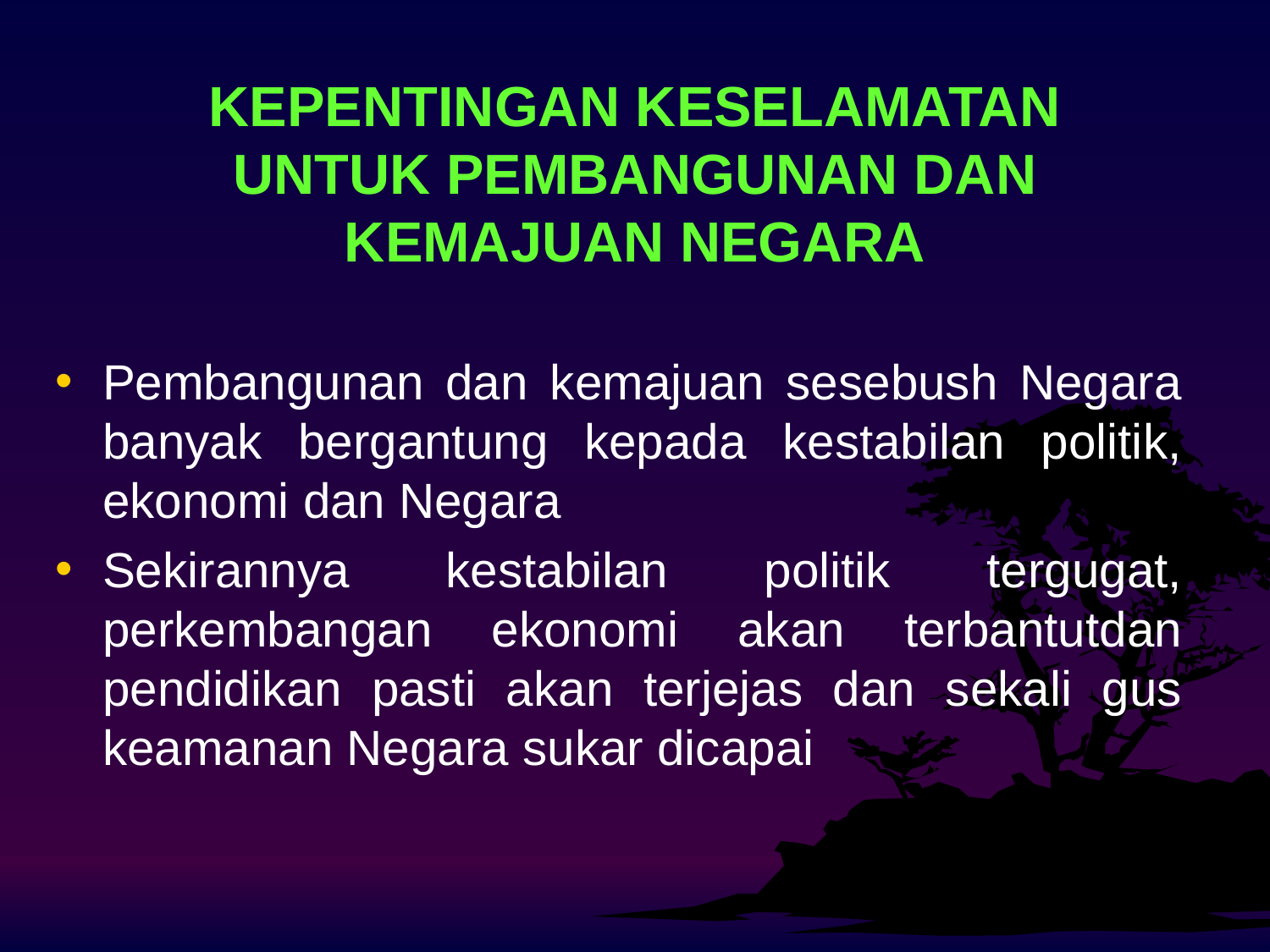

# KEPENTINGAN KESELAMATAN UNTUK PEMBANGUNAN DAN KEMAJUAN NEGARA

Pembangunan dan kemajuan sesebush Negara banyak bergantung kepada kestabilan politik, ekonomi dan Negara
Sekirannya kestabilan politik tergugat, perkembangan ekonomi akan terbantutdan pendidikan pasti akan terjejas dan sekali gus keamanan Negara sukar dicapai